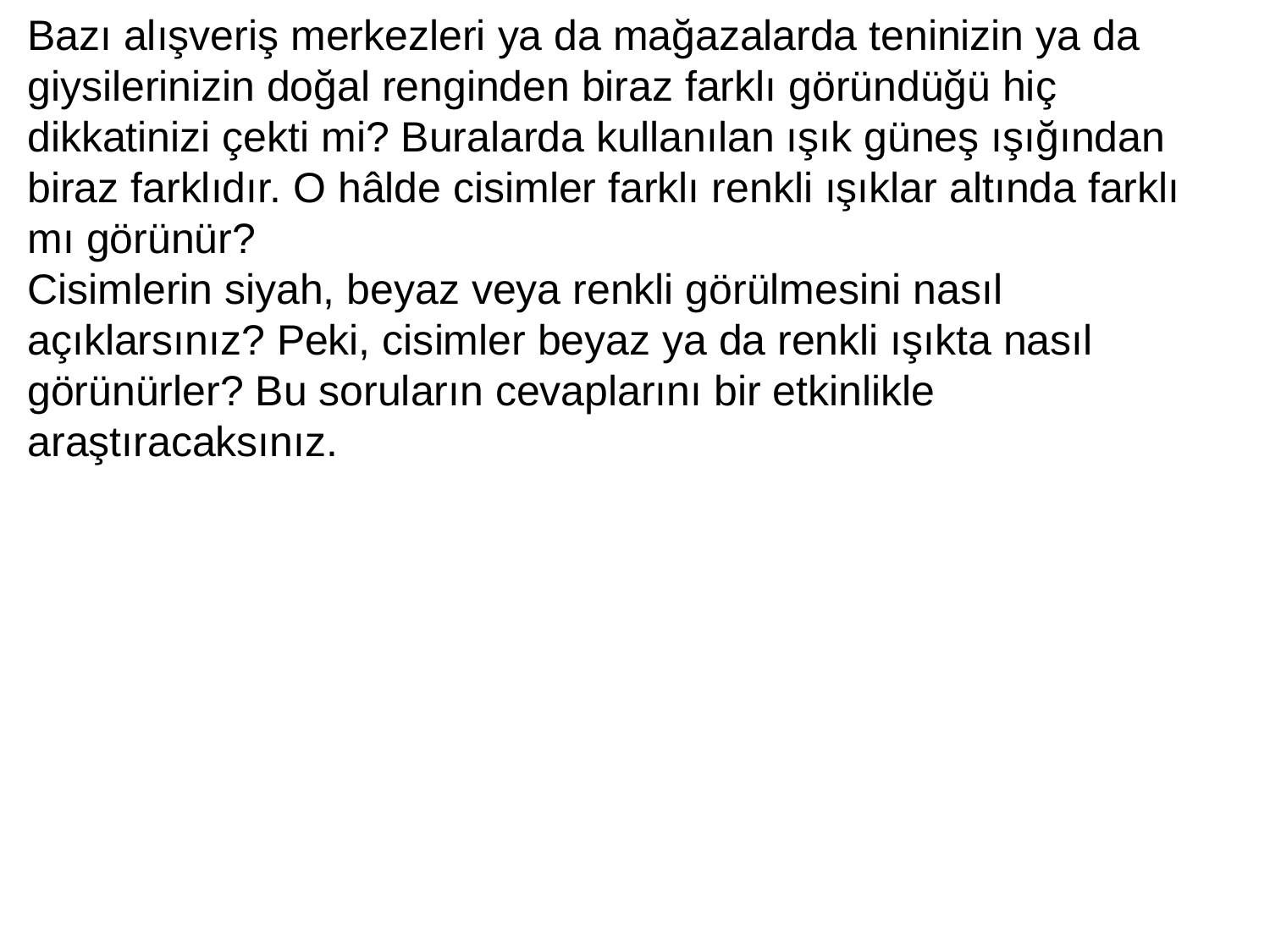

Bazı alışveriş merkezleri ya da mağazalarda teninizin ya da giysilerinizin doğal renginden biraz farklı göründüğü hiç dikkatinizi çekti mi? Buralarda kullanılan ışık güneş ışığından biraz farklıdır. O hâlde cisimler farklı renkli ışıklar altında farklı mı görünür?
Cisimlerin siyah, beyaz veya renkli görülmesini nasıl açıklarsınız? Peki, cisimler beyaz ya da renkli ışıkta nasıl görünürler? Bu soruların cevaplarını bir etkinlikle araştıracaksınız.